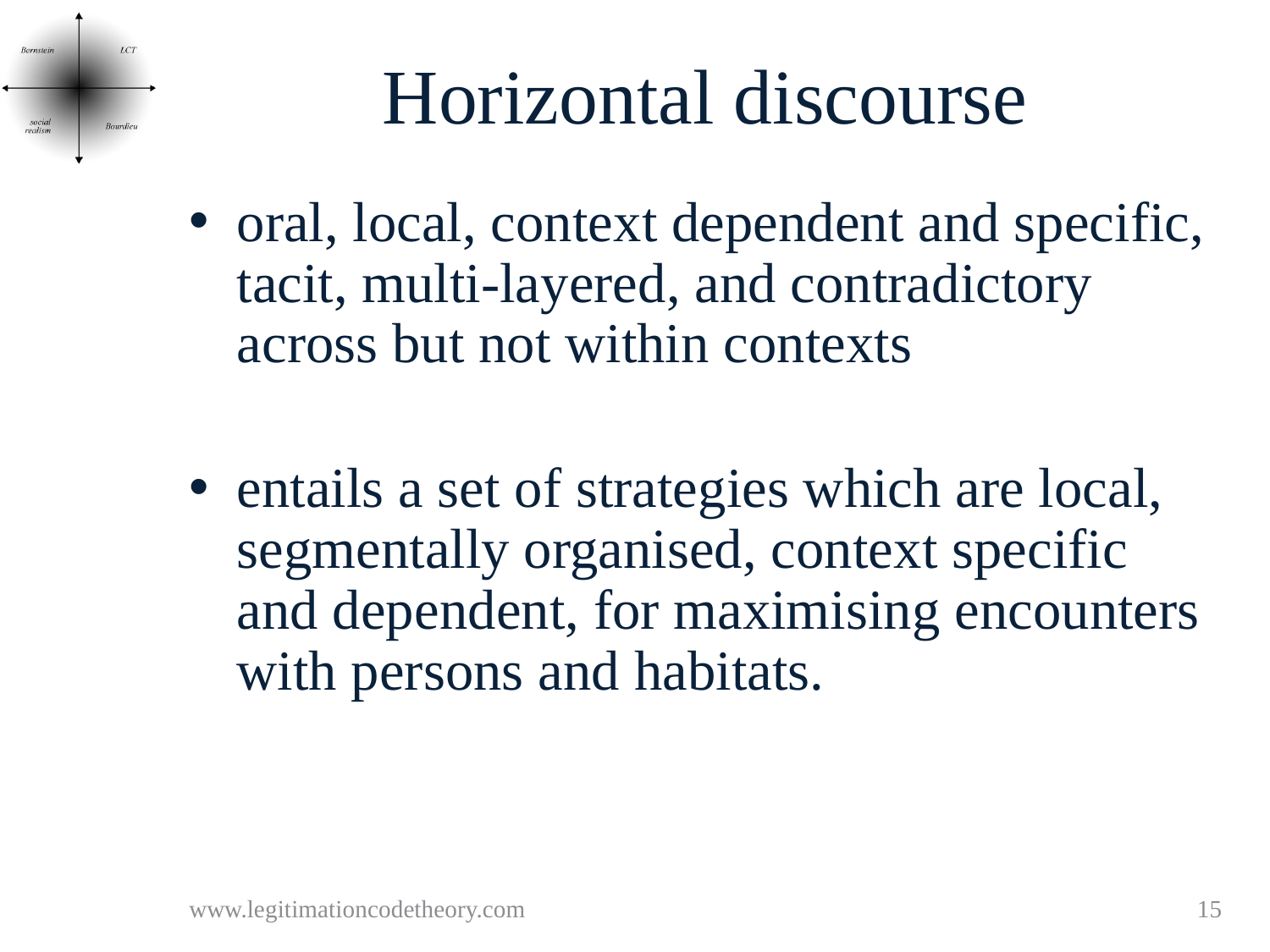

# Horizontal discourse

oral, local, context dependent and specific, tacit, multi-layered, and contradictory across but not within contexts

entails a set of strategies which are local, segmentally organised, context specific and dependent, for maximising encounters with persons and habitats.

www.legitimationcodetheory.com
15